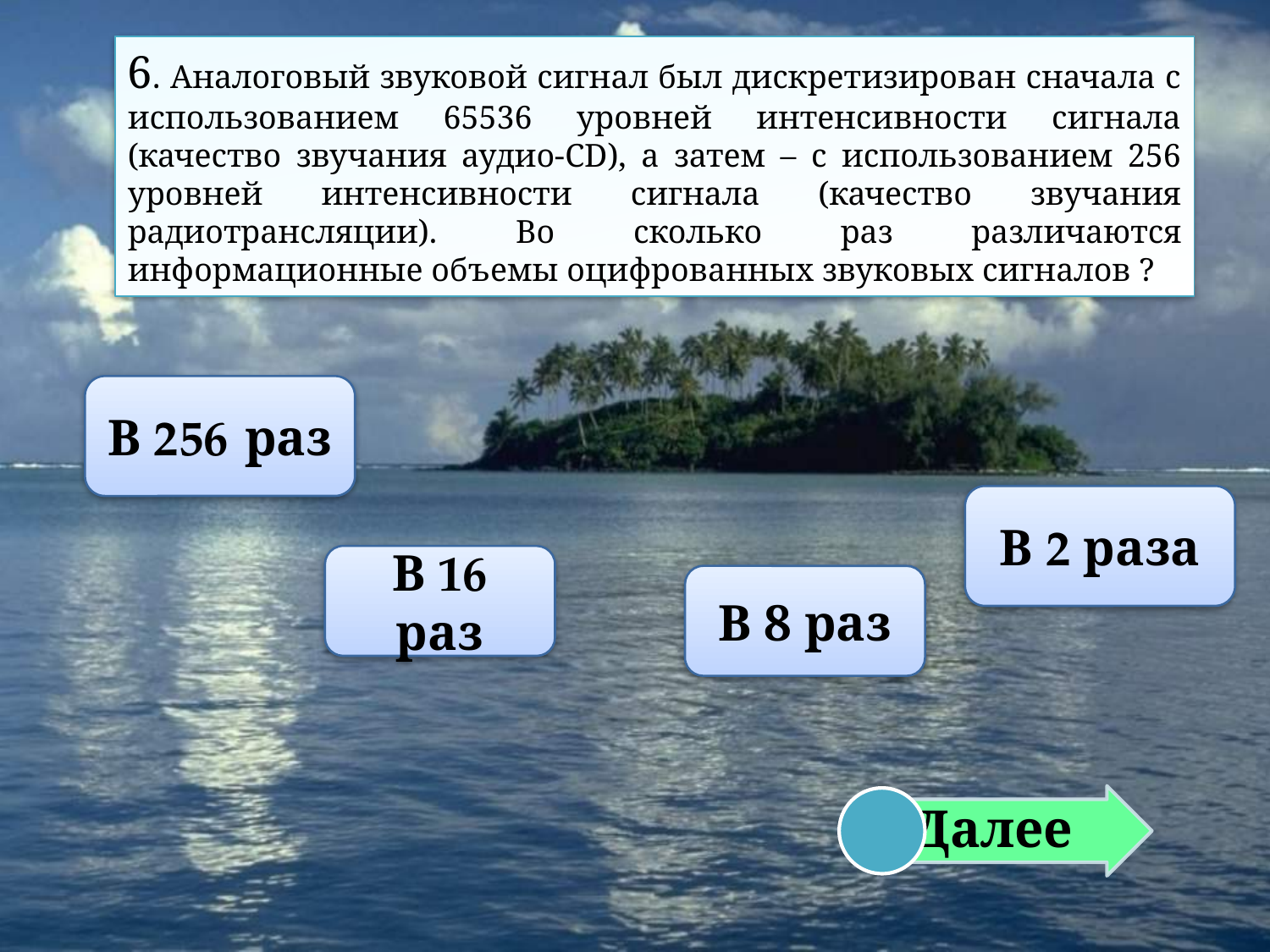

# 6. Аналоговый звуковой сигнал был дискретизирован сначала с использованием 65536 уровней интенсивности сигнала (качество звучания аудио-CD), а затем – с использованием 256 уровней интенсивности сигнала (качество звучания радиотрансляции). Во сколько раз различаются информационные объемы оцифрованных звуковых сигналов ?
В 256  раз
В 2 раза
В 16 раз
В 8 раз
Далее